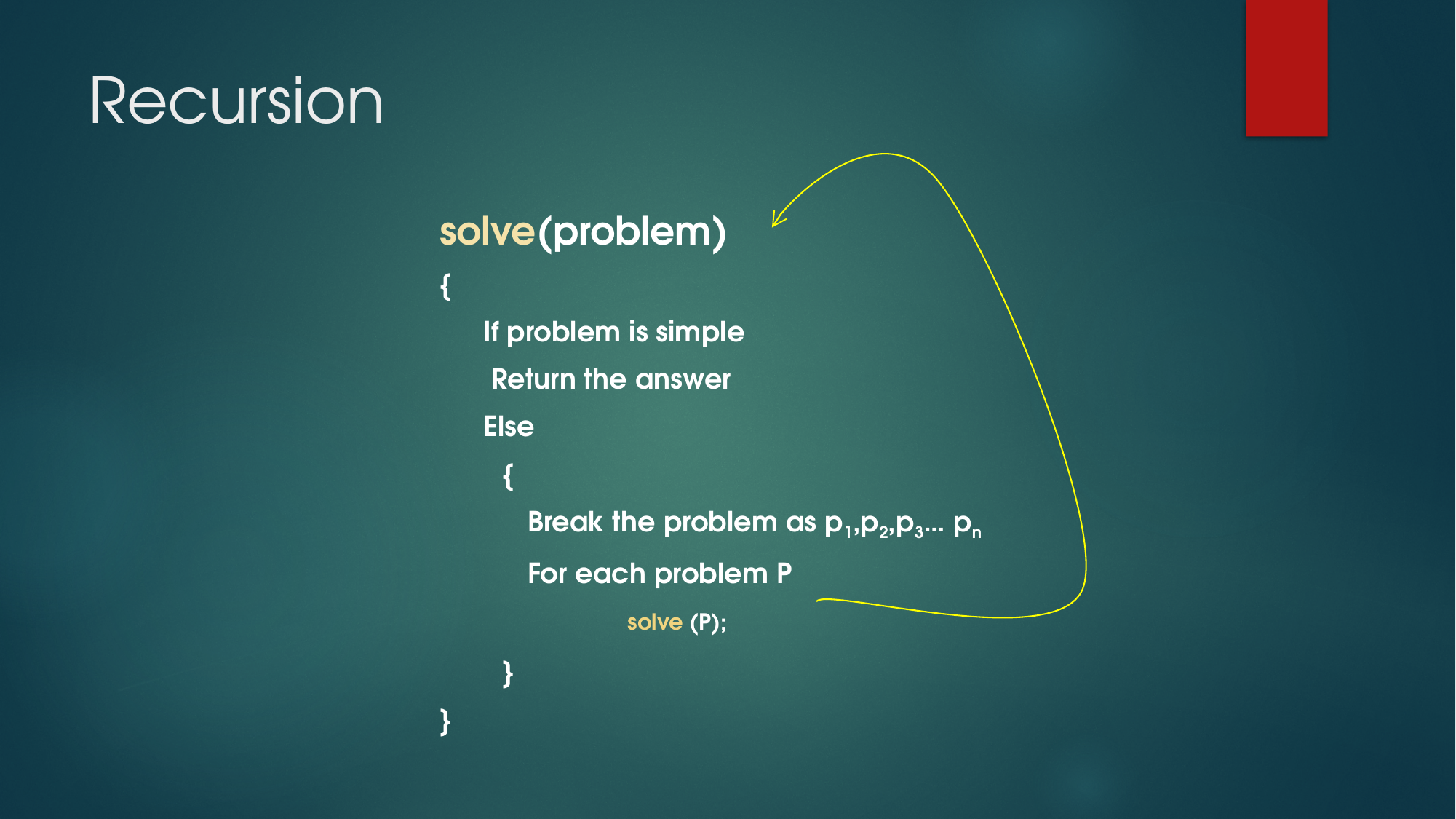

# Recursion

	solve(problem)
	{
	If problem is simple
		 Return the answer
	Else
{
	Break the problem as p1,p2,p3… pn
	For each problem P
		solve (P);
}
	}